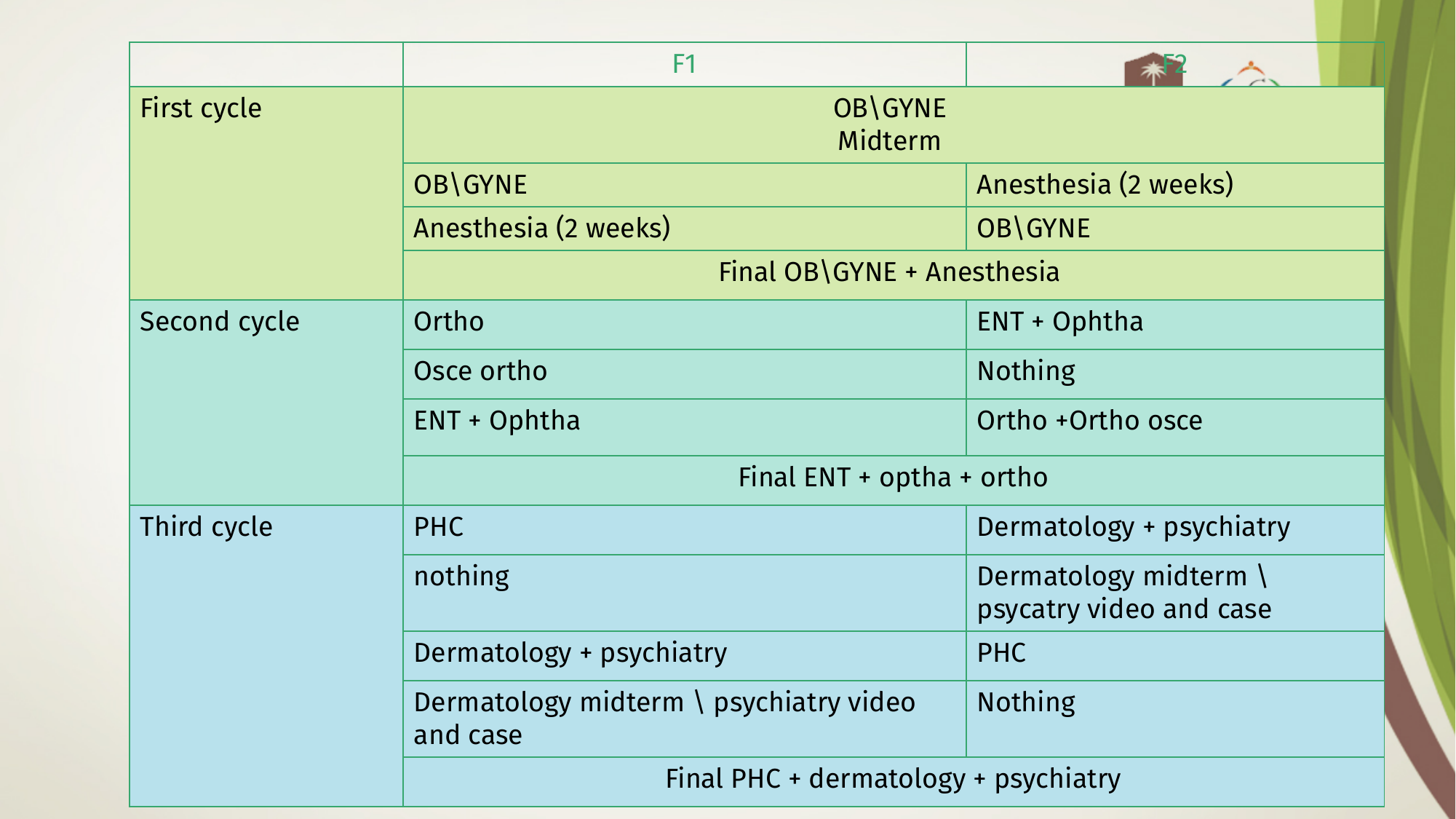

|  | F1 | F2 |
| --- | --- | --- |
| First cycle | OB\GYNE Midterm |  |
|  | OB\GYNE | Anesthesia (2 weeks) |
|  | Anesthesia (2 weeks) | OB\GYNE |
|  | Final OB\GYNE + Anesthesia |  |
| Second cycle | Ortho | ENT + Ophtha |
|  | Osce ortho | Nothing |
|  | ENT + Ophtha | Ortho +Ortho osce |
|  | Final ENT + optha + ortho |  |
| Third cycle | PHC | Dermatology + psychiatry |
|  | nothing | Dermatology midterm \ psycatry video and case |
|  | Dermatology + psychiatry | PHC |
|  | Dermatology midterm \ psychiatry video and case | Nothing |
|  | Final PHC + dermatology + psychiatry |  |